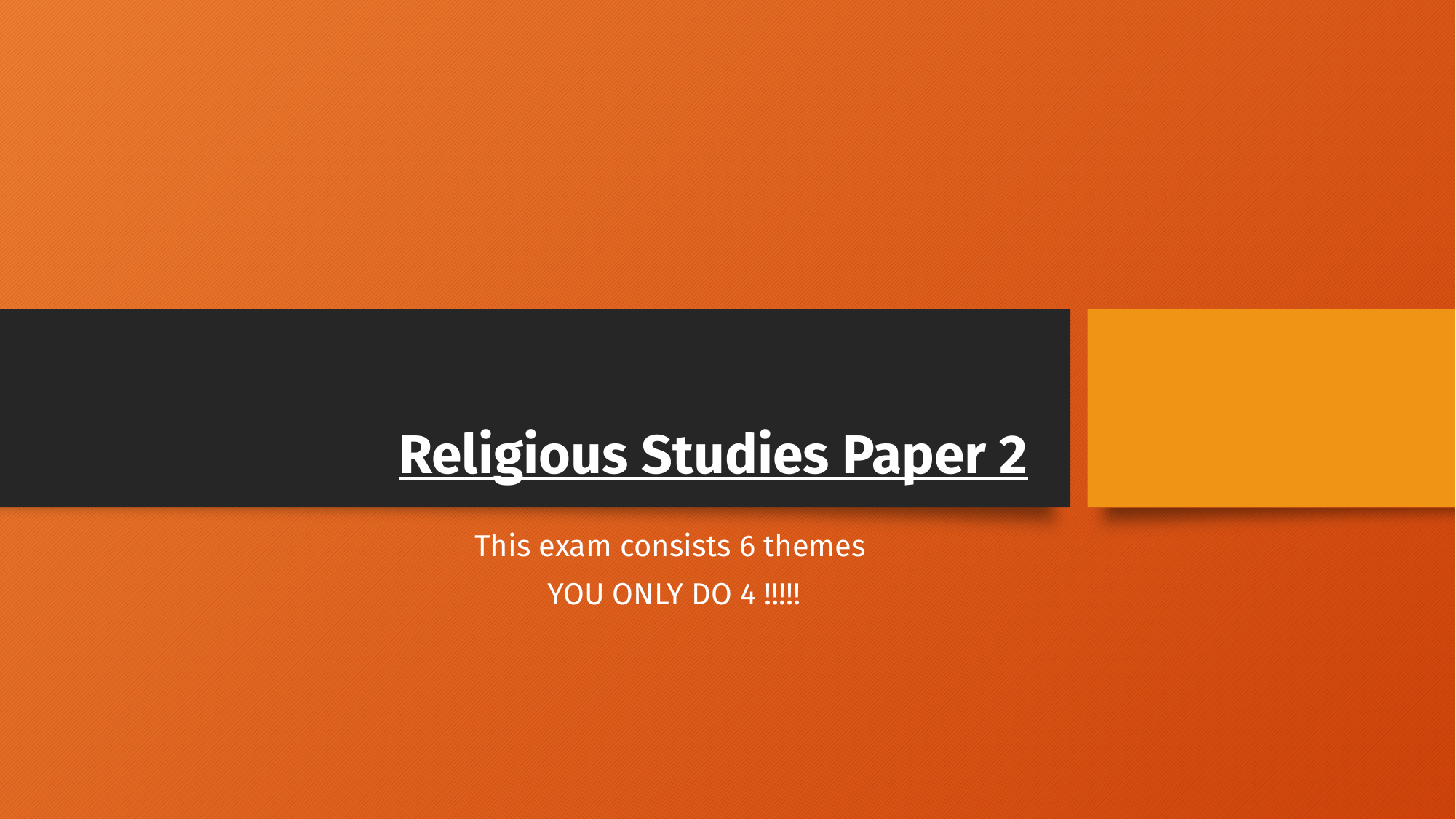

# Religious Studies Paper 2
This exam consists 6 themes
YOU ONLY DO 4 !!!!!